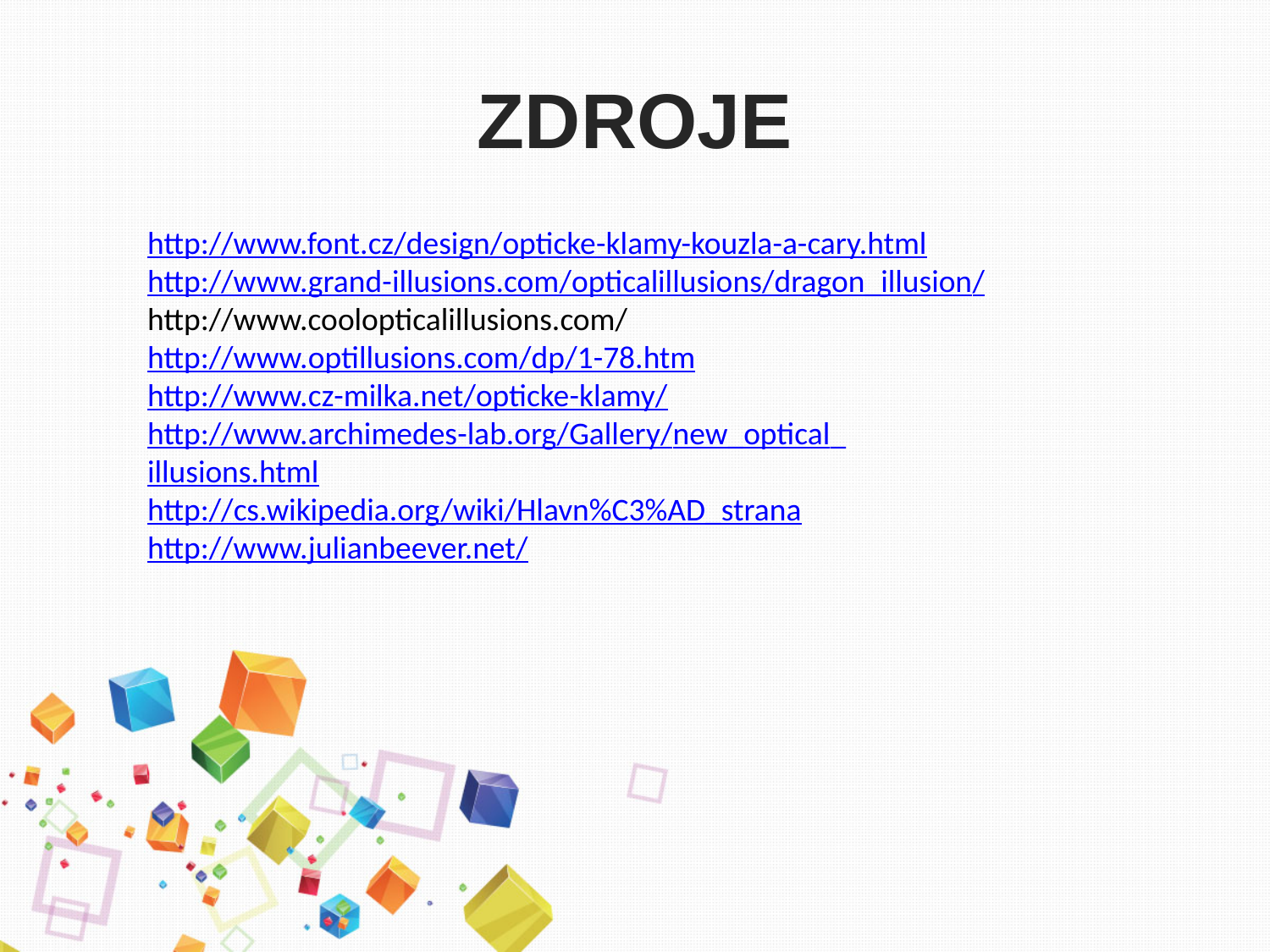

# ZDROJE
http://www.font.cz/design/opticke-klamy-kouzla-a-cary.html
http://www.grand-illusions.com/opticalillusions/dragon_illusion/
http://www.coolopticalillusions.com/
http://www.optillusions.com/dp/1-78.htm
http://www.cz-milka.net/opticke-klamy/
http://www.archimedes-lab.org/Gallery/new_optical_illusions.html
http://cs.wikipedia.org/wiki/Hlavn%C3%AD_strana
http://www.julianbeever.net/